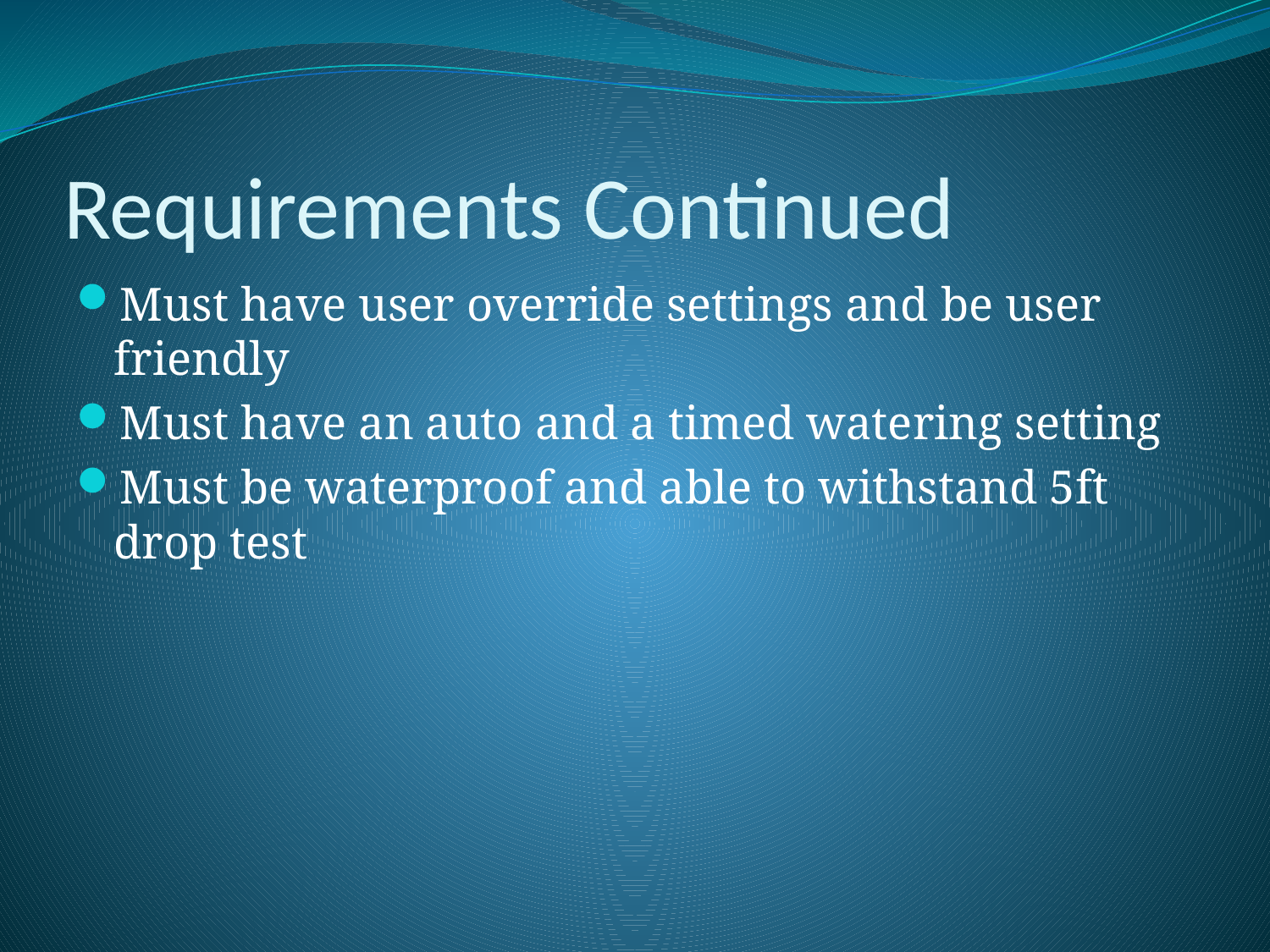

Requirements Continued
Must have user override settings and be user friendly
Must have an auto and a timed watering setting
Must be waterproof and able to withstand 5ft drop test